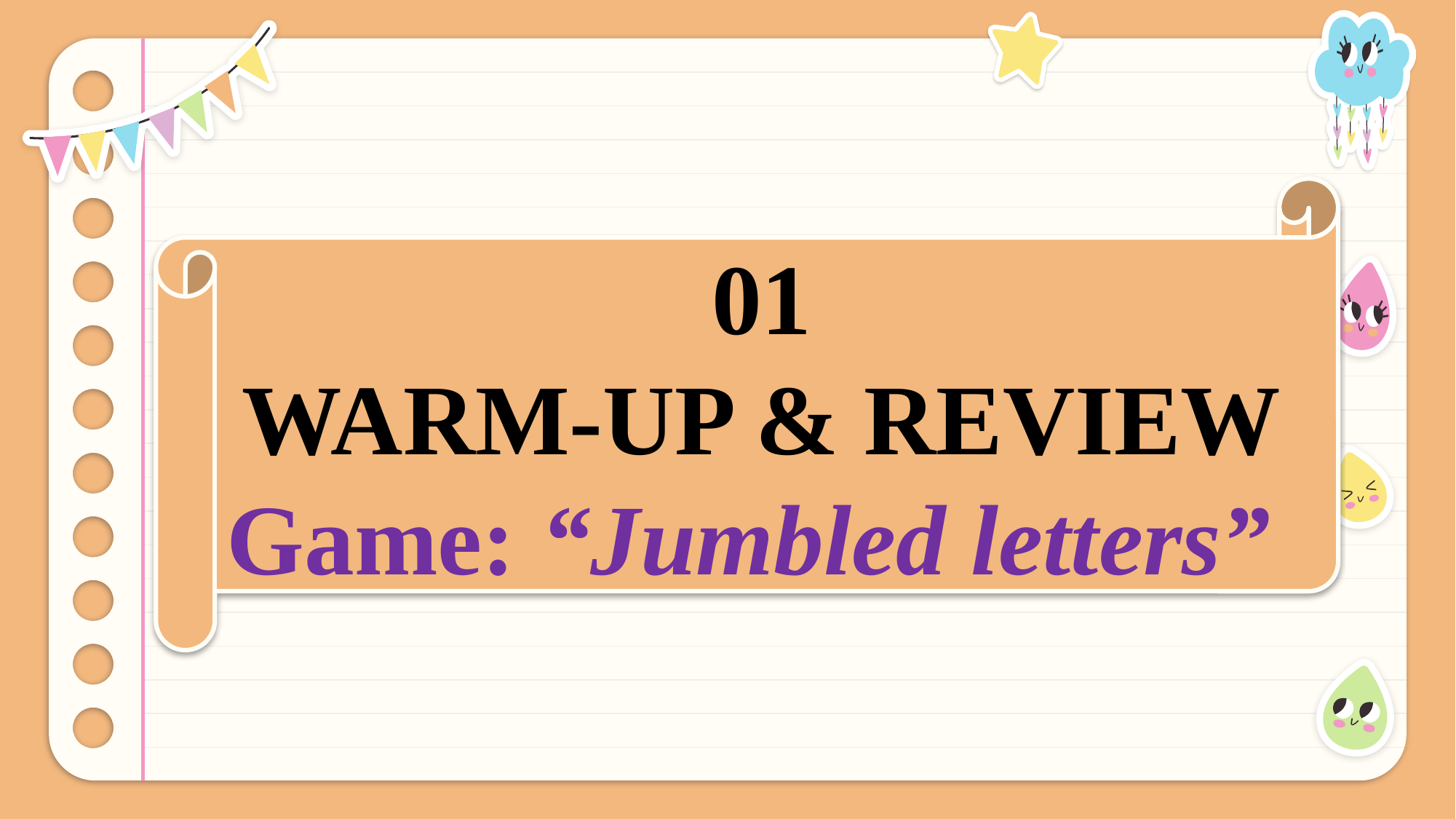

01
WARM-UP & REVIEW
Game: “Jumbled letters”